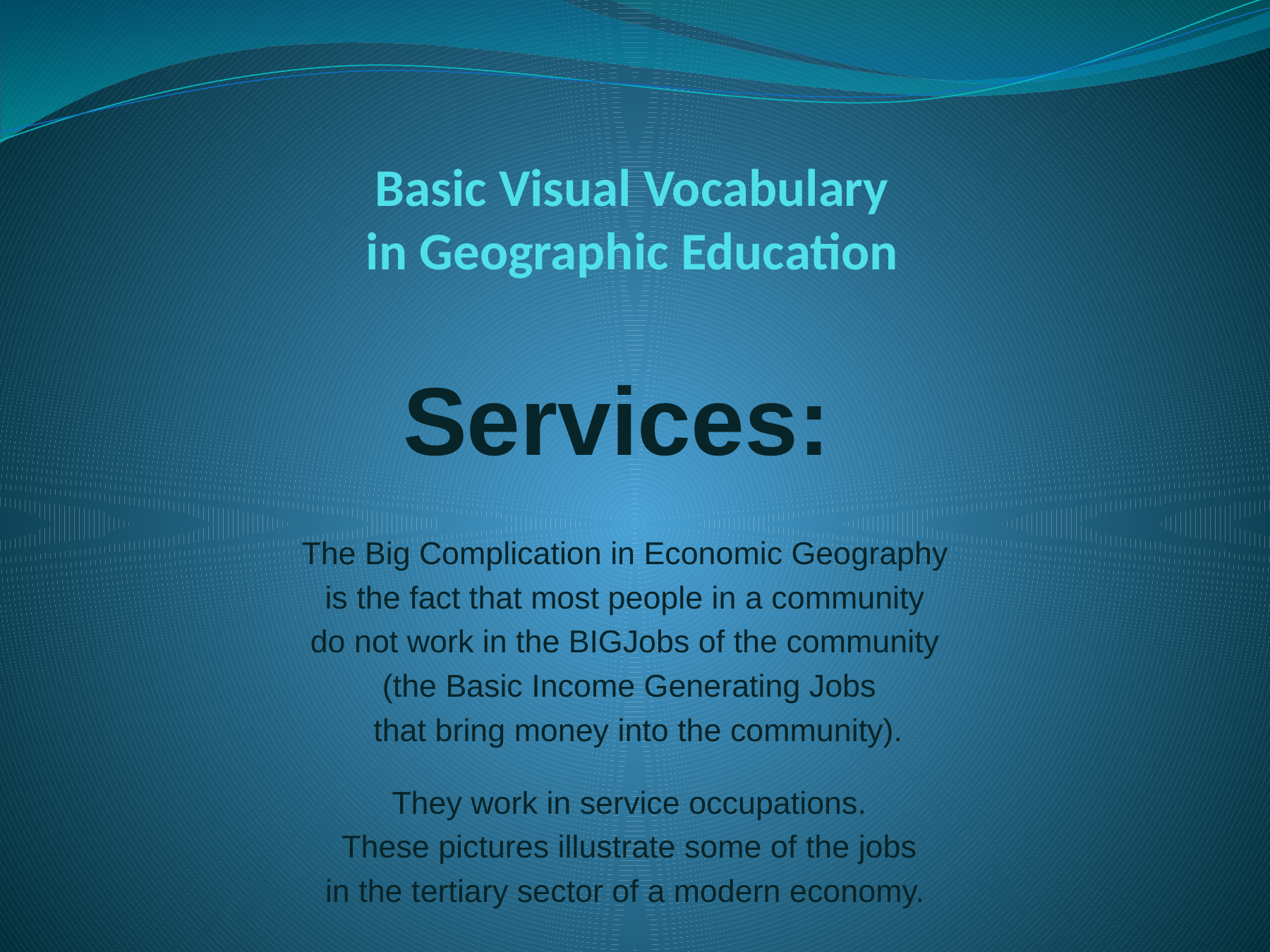

# Basic Visual Vocabulary in Geographic Education
Services:

The Big Complication in Economic Geography
is the fact that most people in a community
do not work in the BIGJobs of the community
(the Basic Income Generating Jobs
  that bring money into the community).

They work in service occupations.
These pictures illustrate some of the jobs
in the tertiary sector of a modern economy.